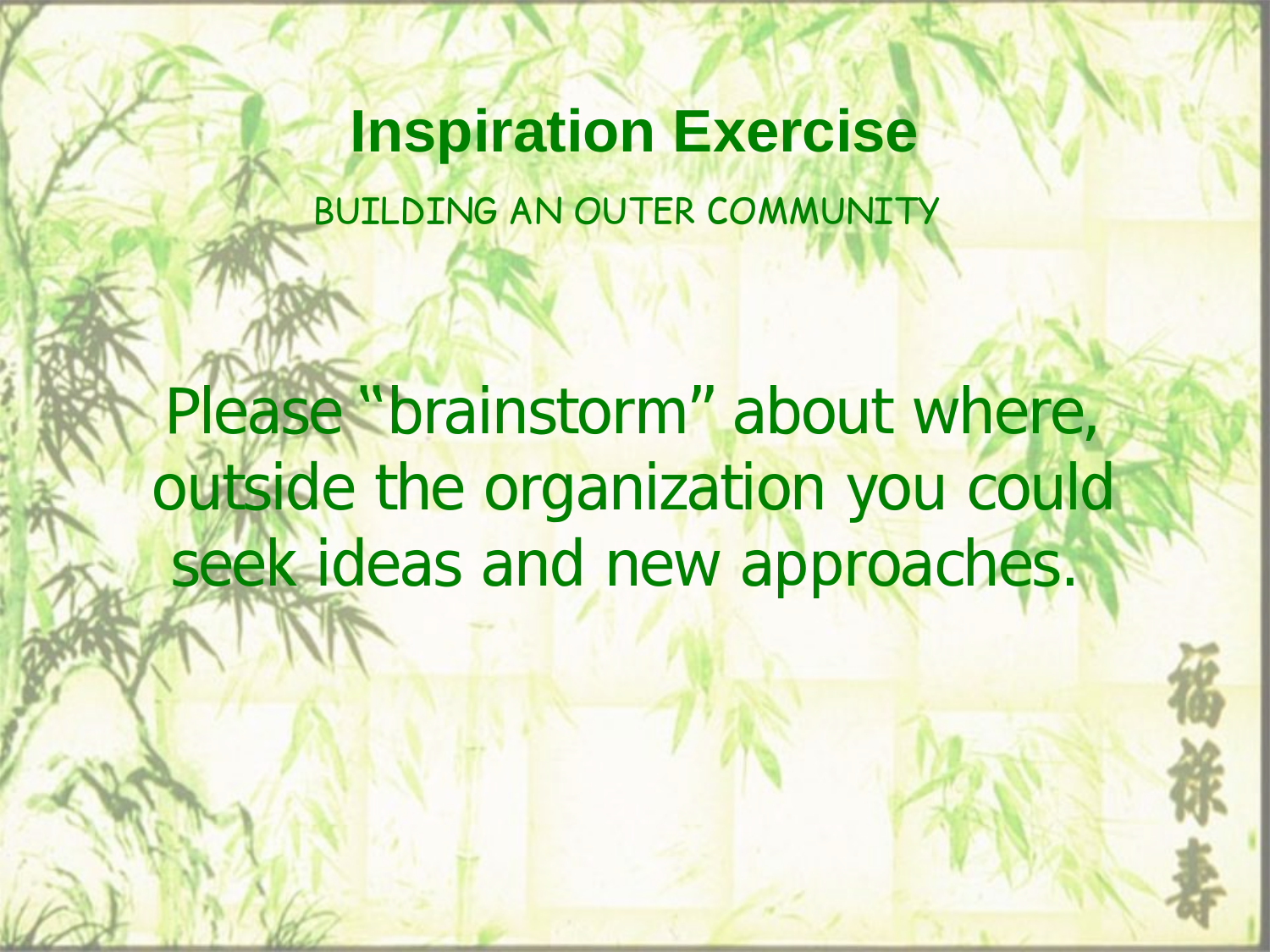

# Inspiration Exercise BUILDING AN OUTER COMMUNITY

Please “brainstorm” about where, outside the organization you could seek ideas and new approaches.